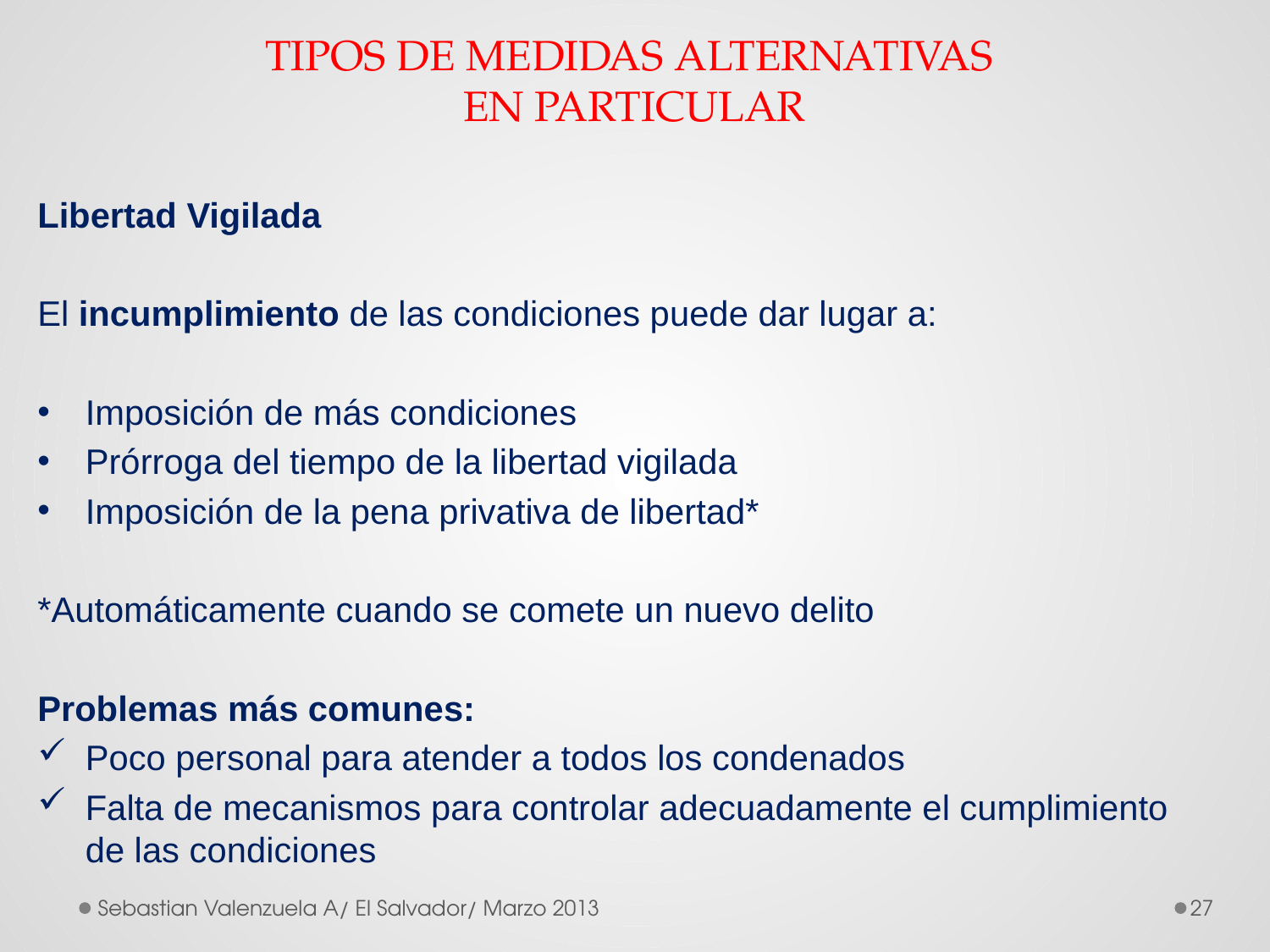

# TIPOS DE MEDIDAS ALTERNATIVAS EN PARTICULAR
Libertad Vigilada

El incumplimiento de las condiciones puede dar lugar a:

Imposición de más condiciones
Prórroga del tiempo de la libertad vigilada
Imposición de la pena privativa de libertad*

*Automáticamente cuando se comete un nuevo delito

Problemas más comunes:
Poco personal para atender a todos los condenados
Falta de mecanismos para controlar adecuadamente el cumplimiento de las condiciones
Sebastian Valenzuela A/ El Salvador/ Marzo 2013
27